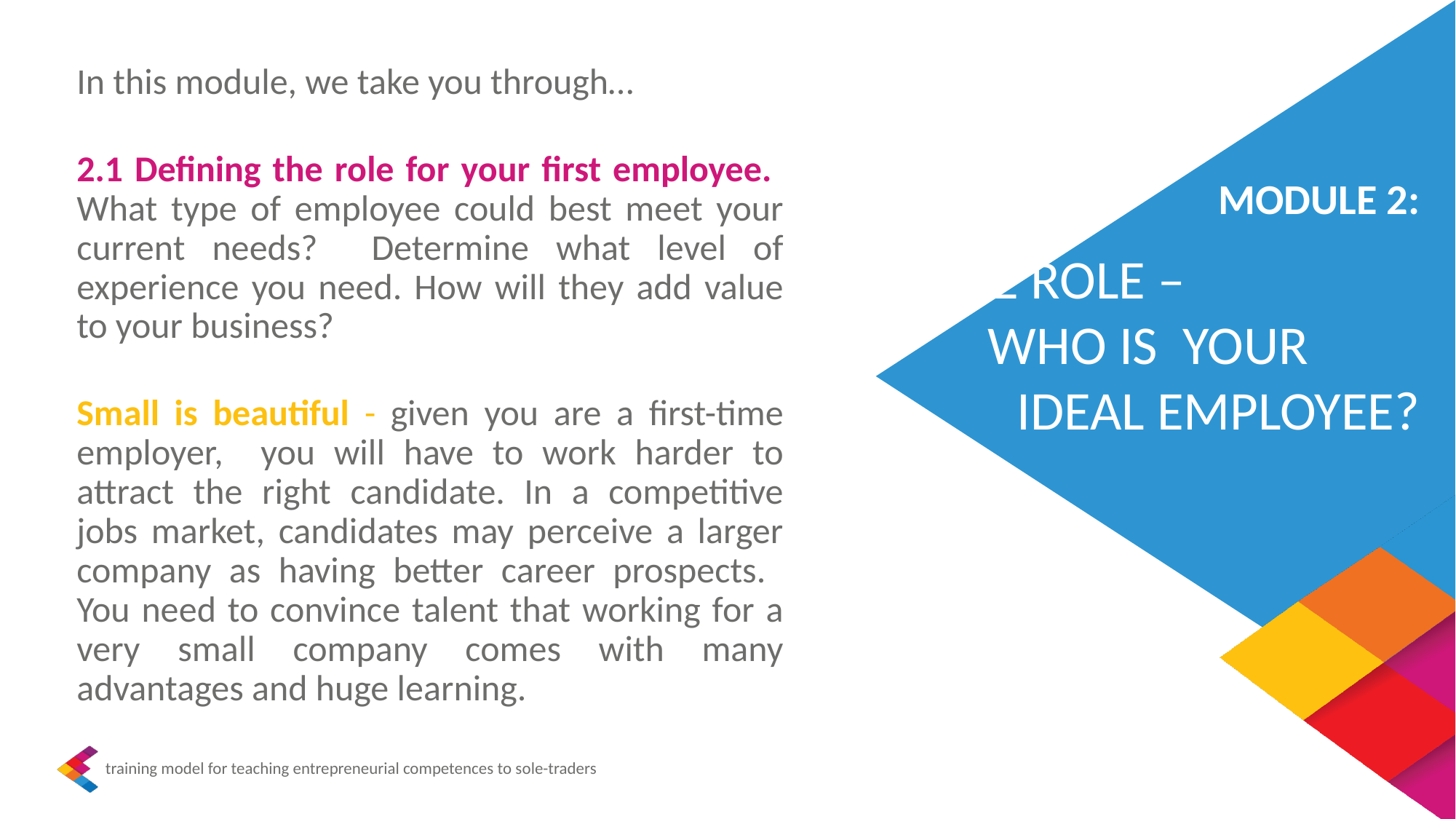

In this module, we take you through…

2.1 Defining the role for your first employee.  What type of employee could best meet your current needs?  Determine what level of experience you need. How will they add value to your business?

Small is beautiful - given you are a first-time employer,  you will have to work harder to attract the right candidate. In a competitive jobs market, candidates may perceive a larger company as having better career prospects.  You need to convince talent that working for a very small company comes with many advantages and huge learning.
MODULE 2:

THE ROLE –                         WHO IS  YOUR             IDEAL EMPLOYEE?